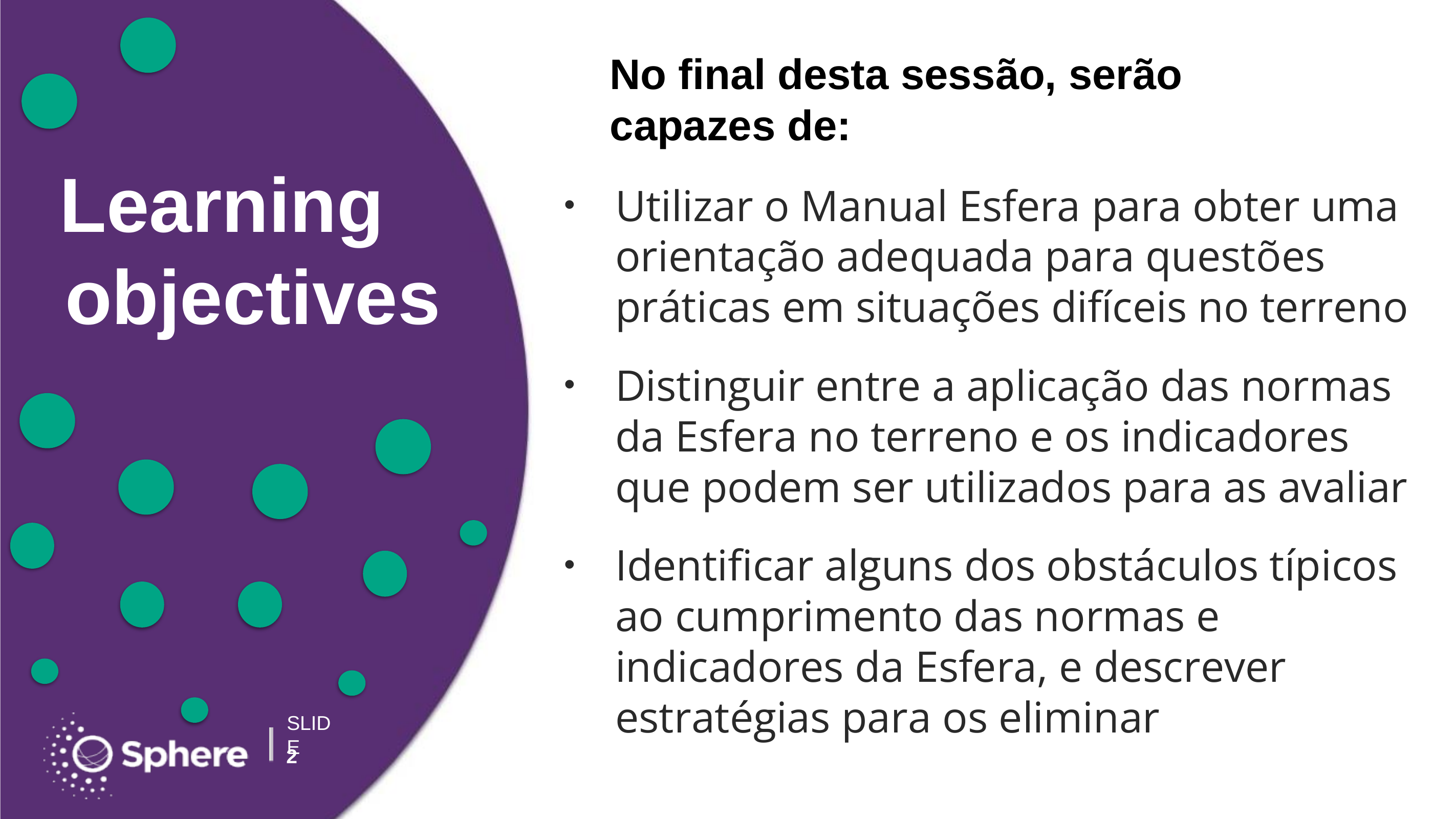

# No final desta sessão, serão capazes de:
Utilizar o Manual Esfera para obter uma orientação adequada para questões práticas em situações difíceis no terreno
Distinguir entre a aplicação das normas da Esfera no terreno e os indicadores que podem ser utilizados para as avaliar
Identificar alguns dos obstáculos típicos ao cumprimento das normas e indicadores da Esfera, e descrever estratégias para os eliminar
2